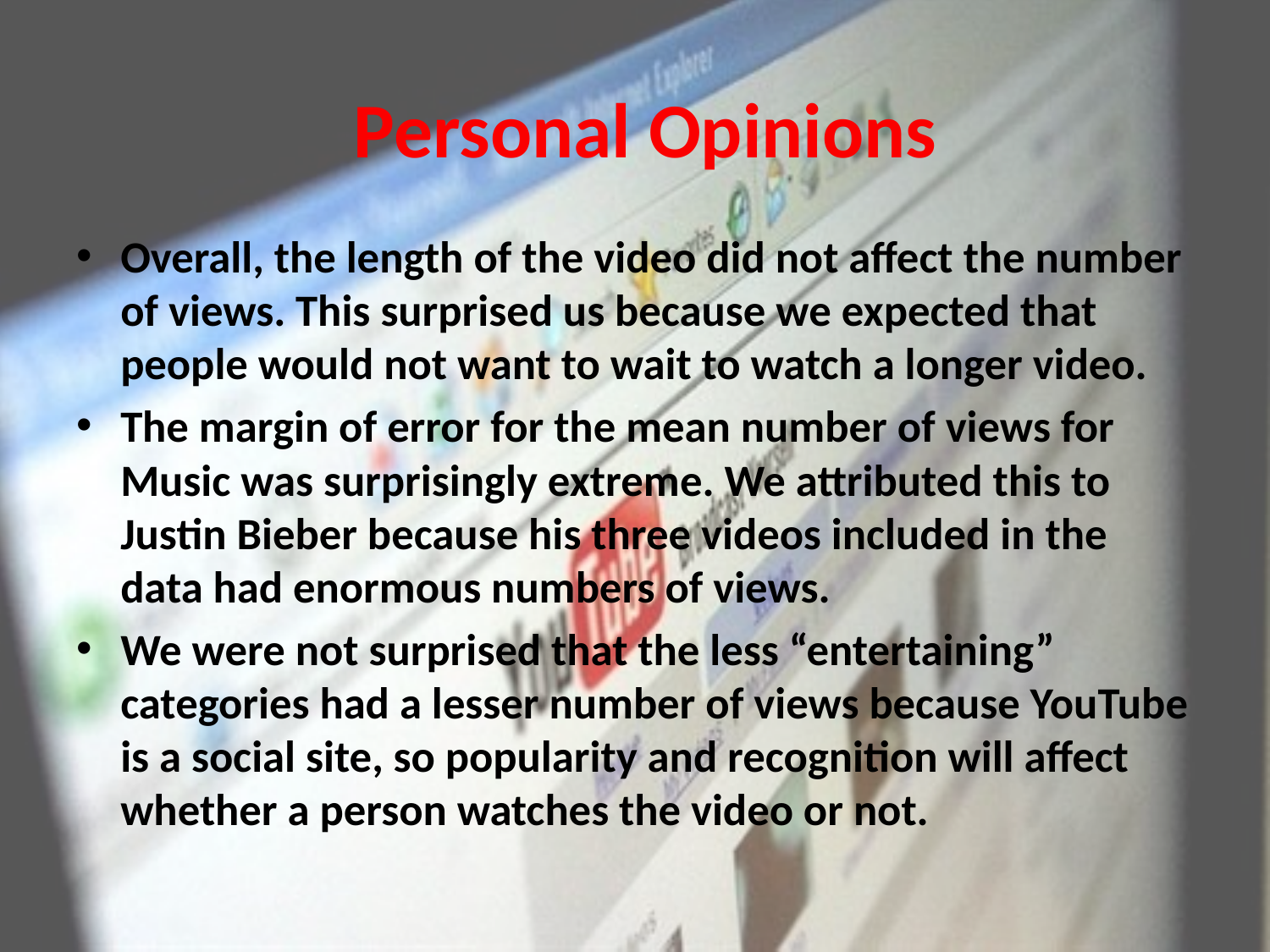

Personal Opinions
Overall, the length of the video did not affect the number of views. This surprised us because we expected that people would not want to wait to watch a longer video.
The margin of error for the mean number of views for Music was surprisingly extreme. We attributed this to Justin Bieber because his three videos included in the data had enormous numbers of views.
We were not surprised that the less “entertaining” categories had a lesser number of views because YouTube is a social site, so popularity and recognition will affect whether a person watches the video or not.